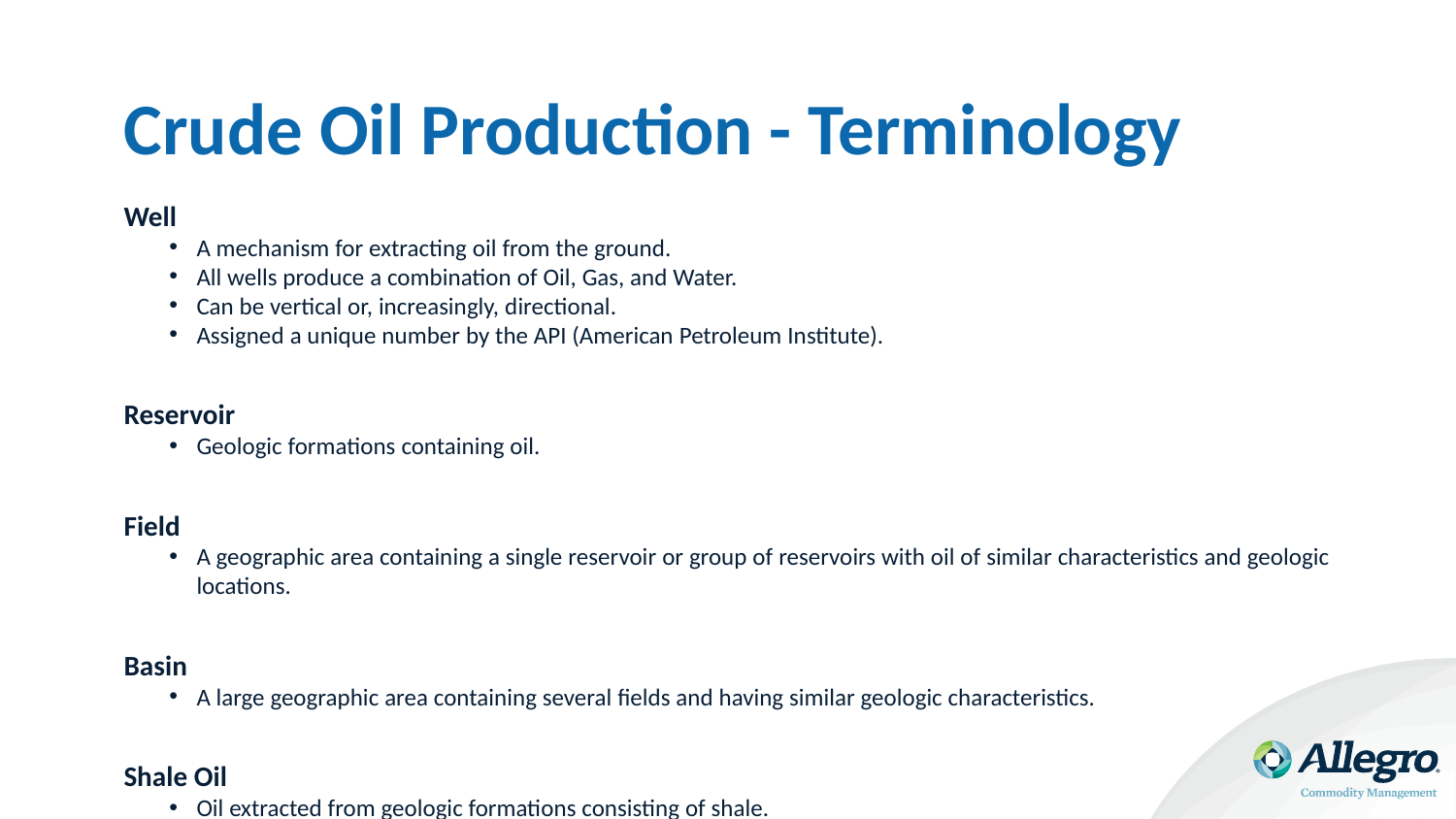

# Crude Oil Production - Terminology
Well
A mechanism for extracting oil from the ground.
All wells produce a combination of Oil, Gas, and Water.
Can be vertical or, increasingly, directional.
Assigned a unique number by the API (American Petroleum Institute).

Reservoir
Geologic formations containing oil.

Field
A geographic area containing a single reservoir or group of reservoirs with oil of similar characteristics and geologic locations.

Basin
A large geographic area containing several fields and having similar geologic characteristics.

Shale Oil
Oil extracted from geologic formations consisting of shale.
Oil is embedded in the shale rather than trapped between formations.
Requires special extraction techniques.
Fracking – Fracturing the rock with water and other fluids to release the shale.